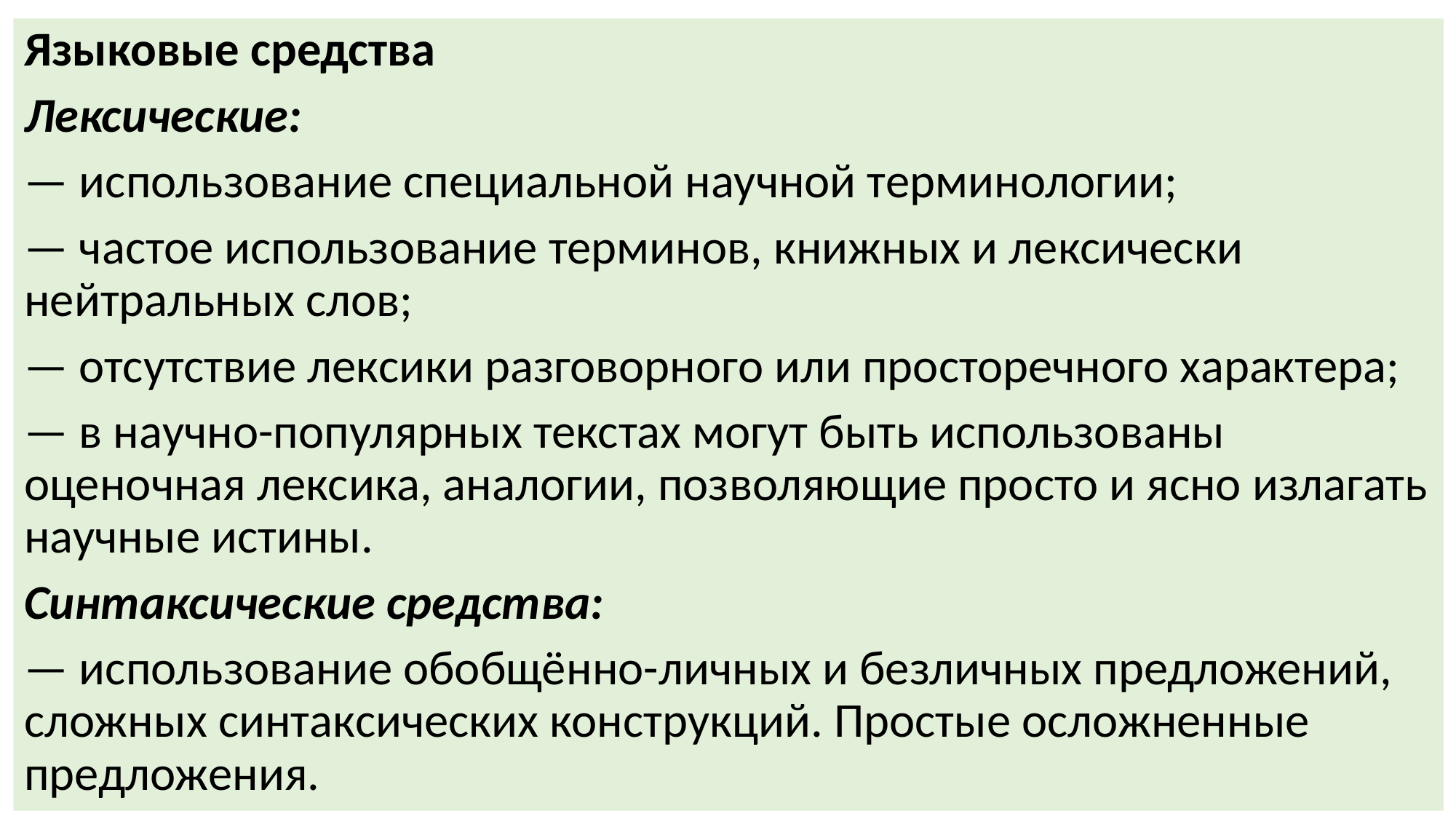

Языковые средства
Лексические:
— использование специальной научной терминологии;
— частое использование терминов, книжных и лексически нейтральных слов;
— отсутствие лексики разговорного или просторечного характера;
— в научно-популярных текстах могут быть использованы оценочная лексика, аналогии, позволяющие просто и ясно излагать научные истины.
Синтаксические средства:
— использование обобщённо-личных и безличных предложений, сложных синтаксических конструкций. Простые осложненные предложения.